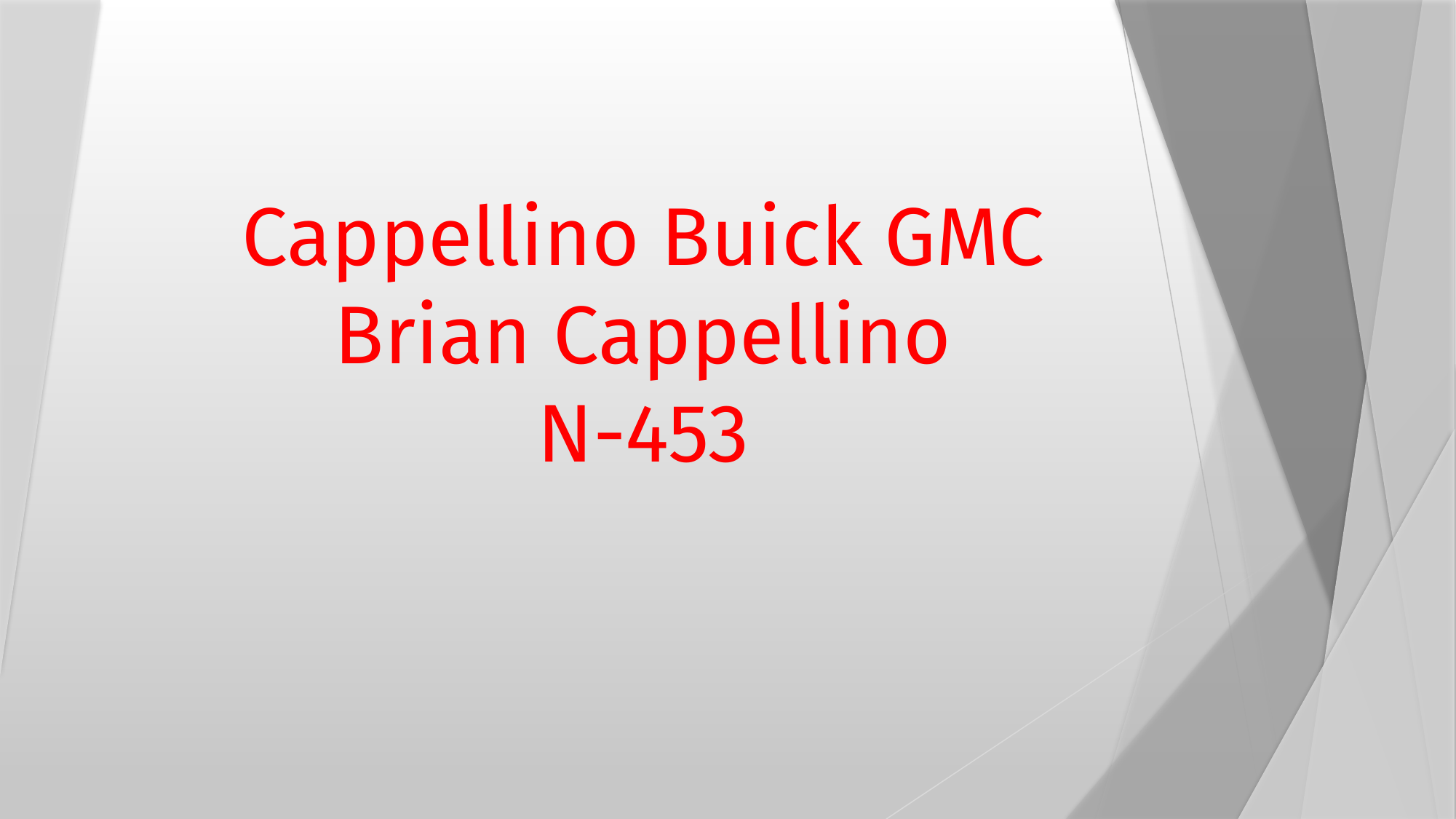

# Cappellino Buick GMC Brian Cappellino N-453